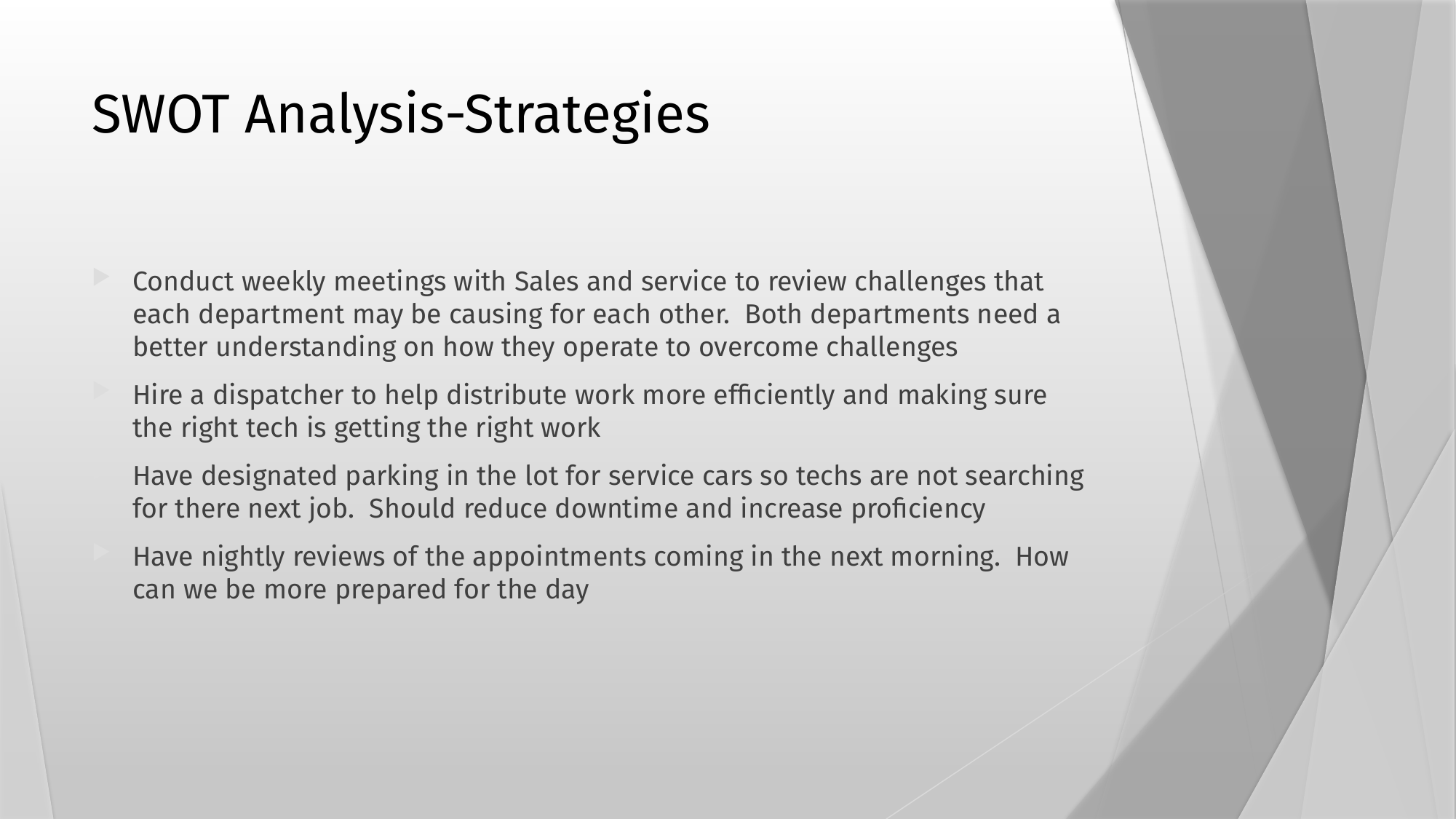

# SWOT Analysis-Strategies
Conduct weekly meetings with Sales and service to review challenges that each department may be causing for each other.  Both departments need a better understanding on how they operate to overcome challenges
Hire a dispatcher to help distribute work more efficiently and making sure the right tech is getting the right work
Have designated parking in the lot for service cars so techs are not searching for there next job.  Should reduce downtime and increase proficiency
Have nightly reviews of the appointments coming in the next morning.  How can we be more prepared for the day